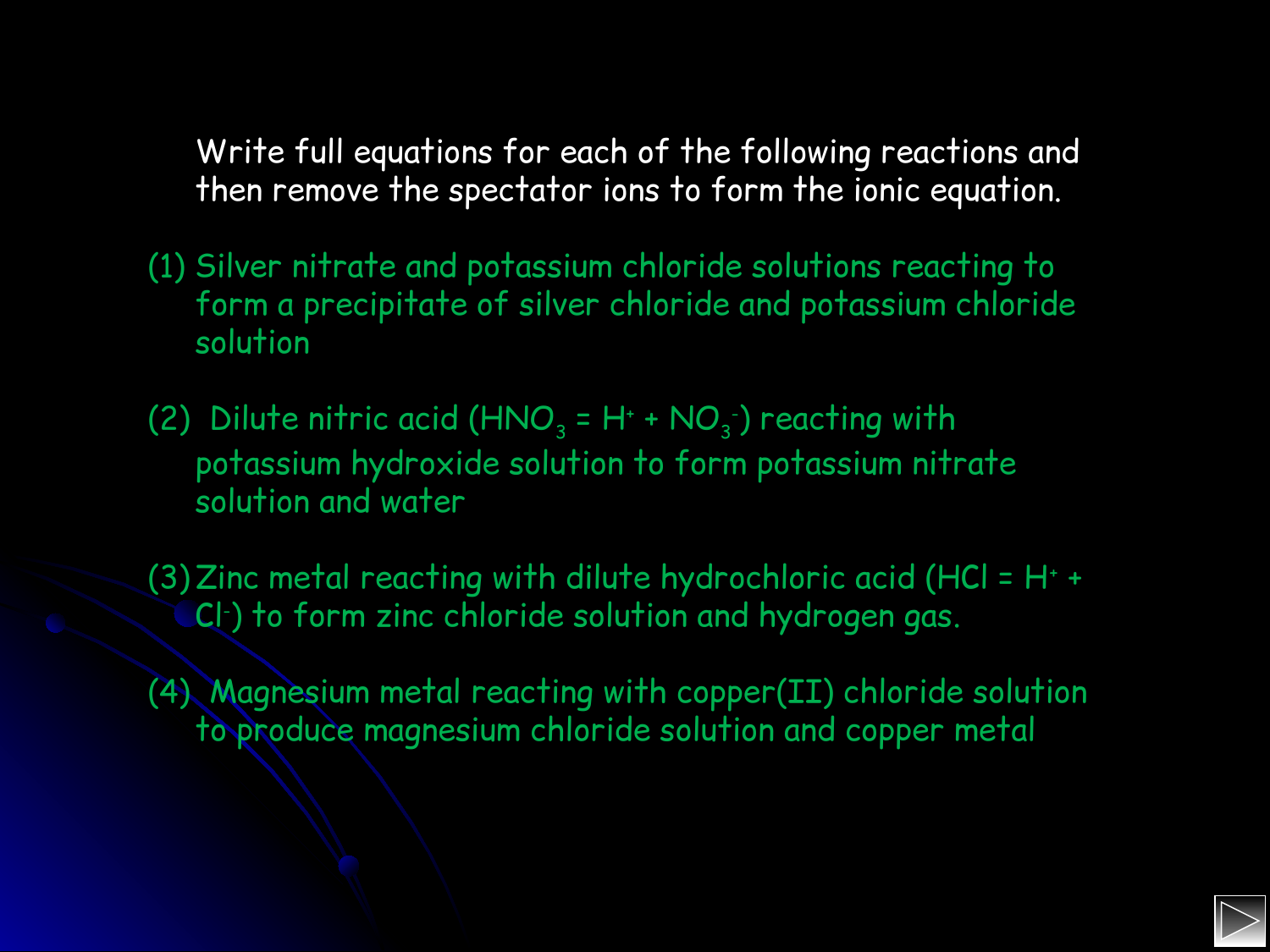

Write full equations for each of the following reactions and then remove the spectator ions to form the ionic equation.

(1) Silver nitrate and potassium chloride solutions reacting to form a precipitate of silver chloride and potassium chloride solution

(2)  Dilute nitric acid (HNO3 = H+ + NO3-) reacting with potassium hydroxide solution to form potassium nitrate solution and water

Zinc metal reacting with dilute hydrochloric acid (HCl = H+ + Cl-) to form zinc chloride solution and hydrogen gas.

(4)  Magnesium metal reacting with copper(II) chloride solution to produce magnesium chloride solution and copper metal